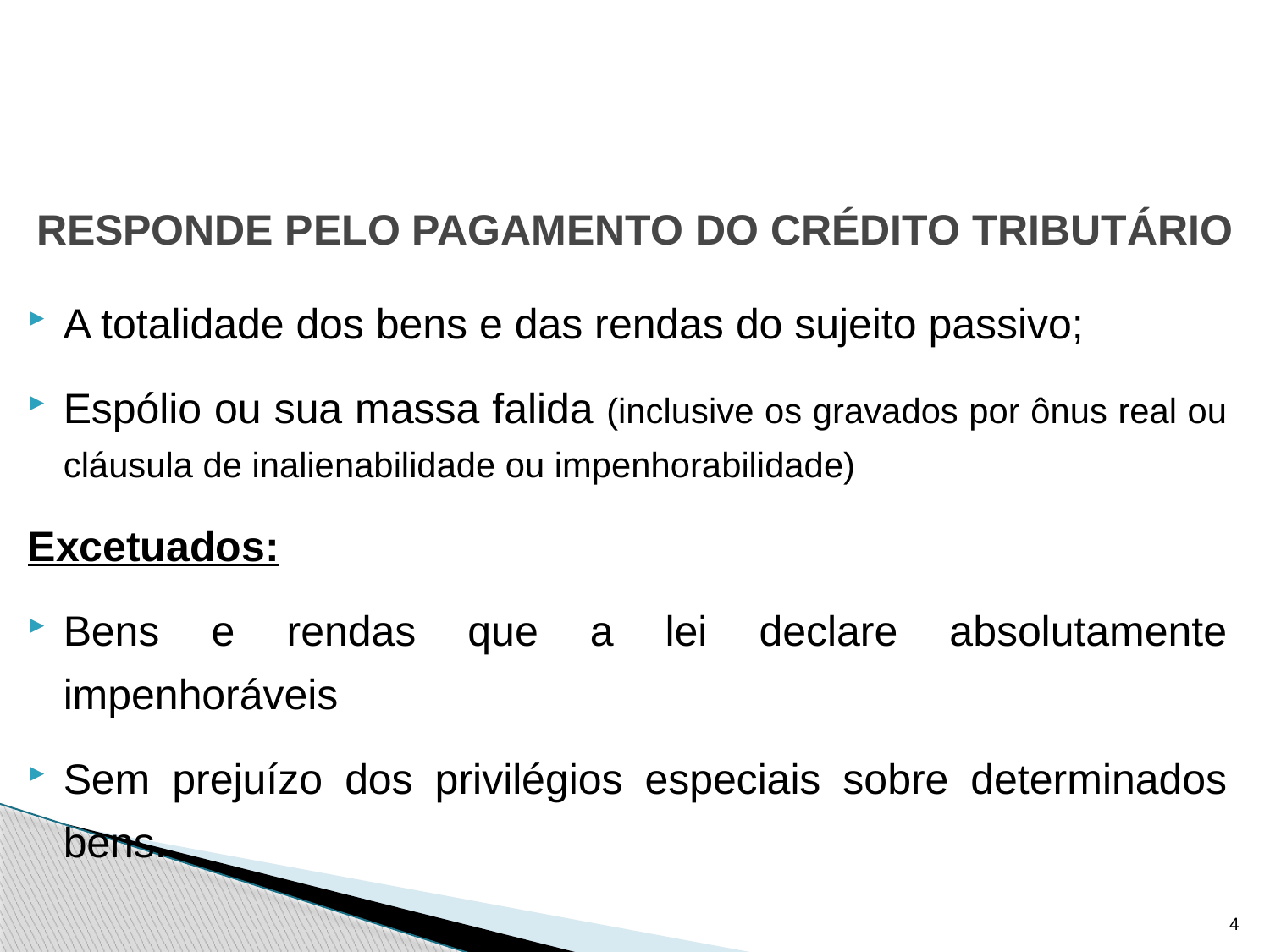

# RESPONDE PELO PAGAMENTO DO CRÉDITO TRIBUTÁRIO
A totalidade dos bens e das rendas do sujeito passivo;
Espólio ou sua massa falida (inclusive os gravados por ônus real ou cláusula de inalienabilidade ou impenhorabilidade)
Excetuados:
Bens e rendas que a lei declare absolutamente impenhoráveis
Sem prejuízo dos privilégios especiais sobre determinados bens.

4